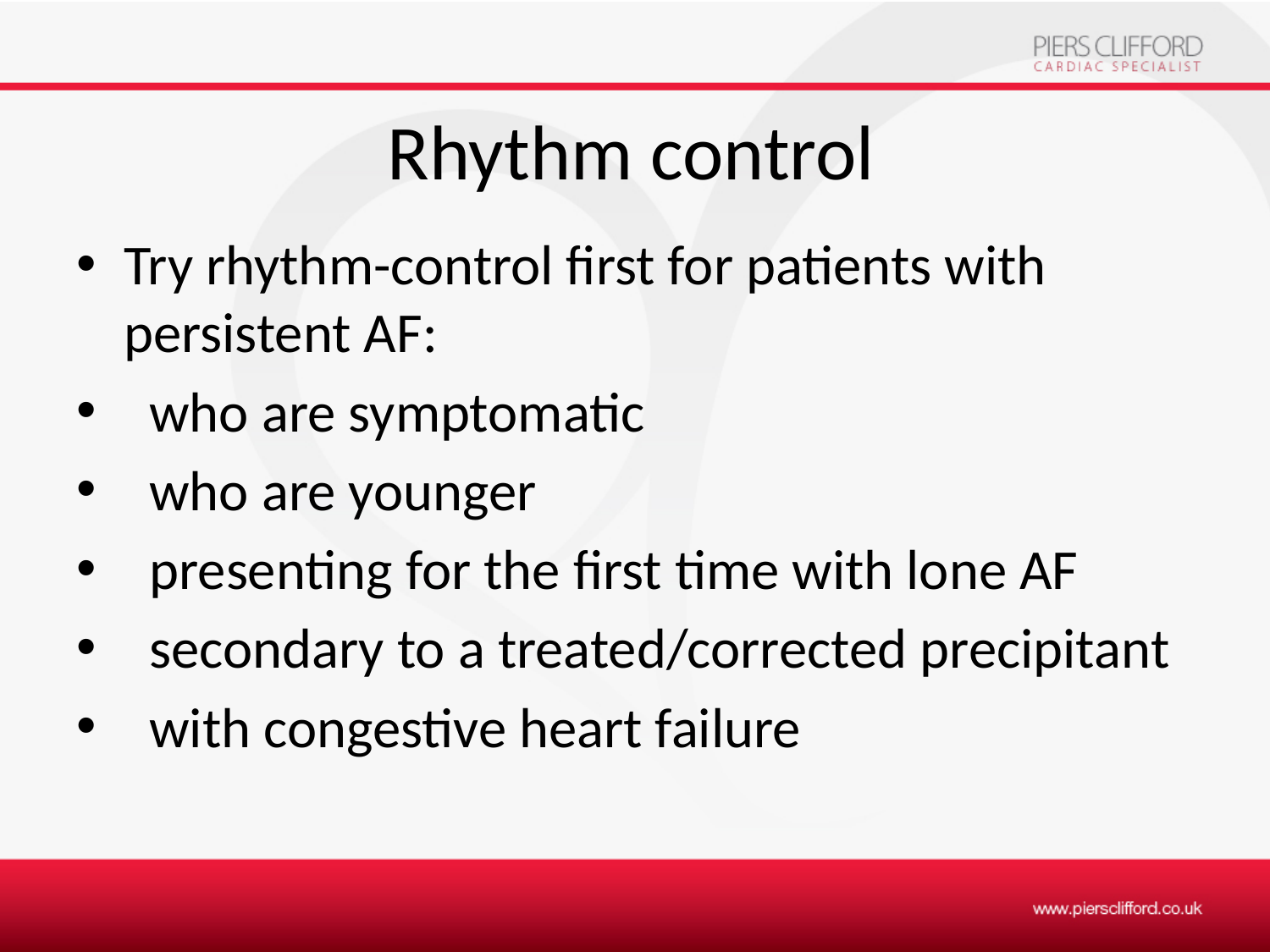

# Rhythm control
Try rhythm-control first for patients with persistent AF:
  who are symptomatic
  who are younger
  presenting for the first time with lone AF
  secondary to a treated/corrected precipitant
  with congestive heart failure